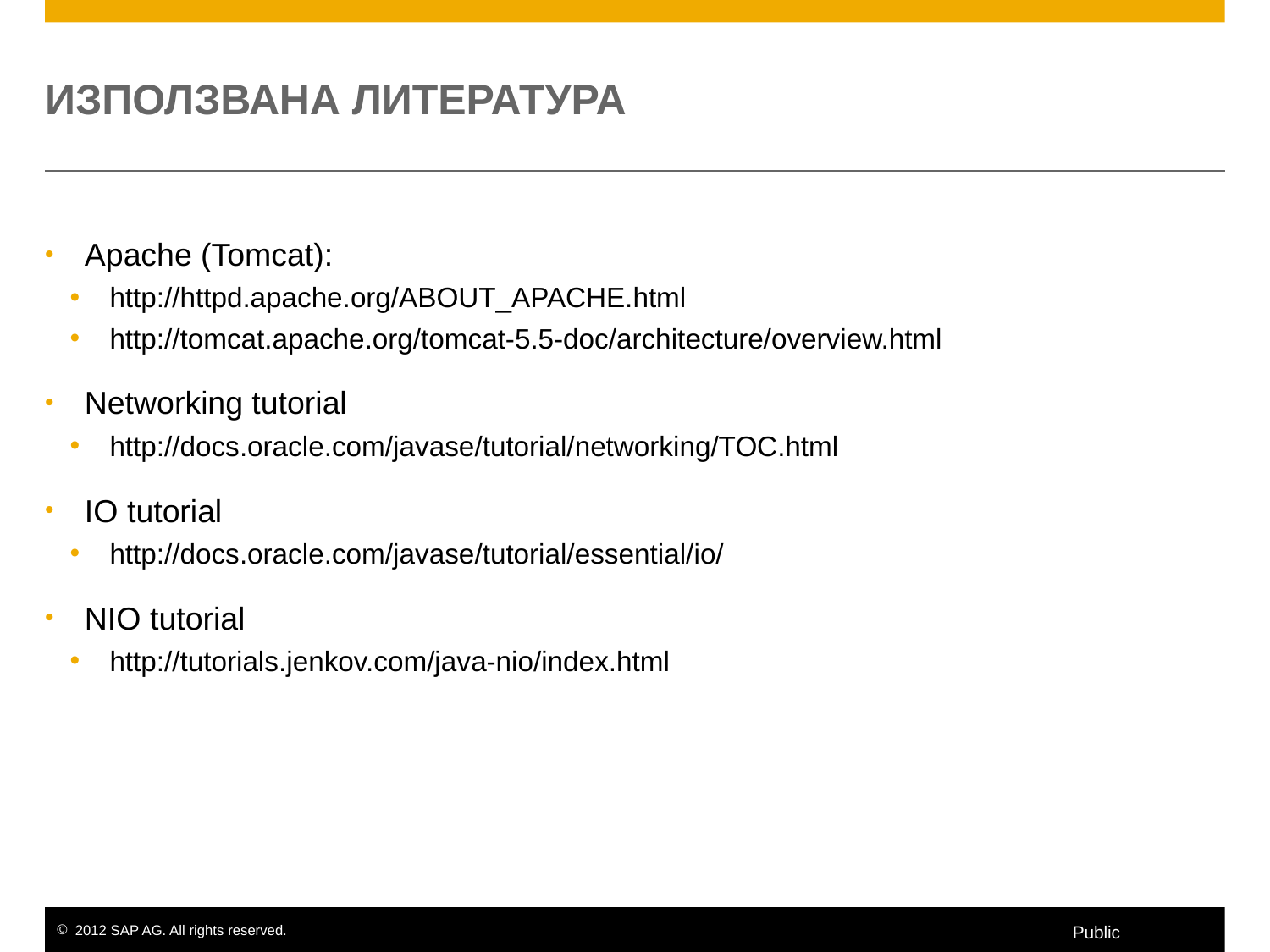

# ИЗПОЛЗВАНА ЛИТЕРАТУРА
Apache (Tomcat):
http://httpd.apache.org/ABOUT_APACHE.html
http://tomcat.apache.org/tomcat-5.5-doc/architecture/overview.html
Networking tutorial
http://docs.oracle.com/javase/tutorial/networking/TOC.html
IO tutorial
http://docs.oracle.com/javase/tutorial/essential/io/
NIO tutorial
http://tutorials.jenkov.com/java-nio/index.html